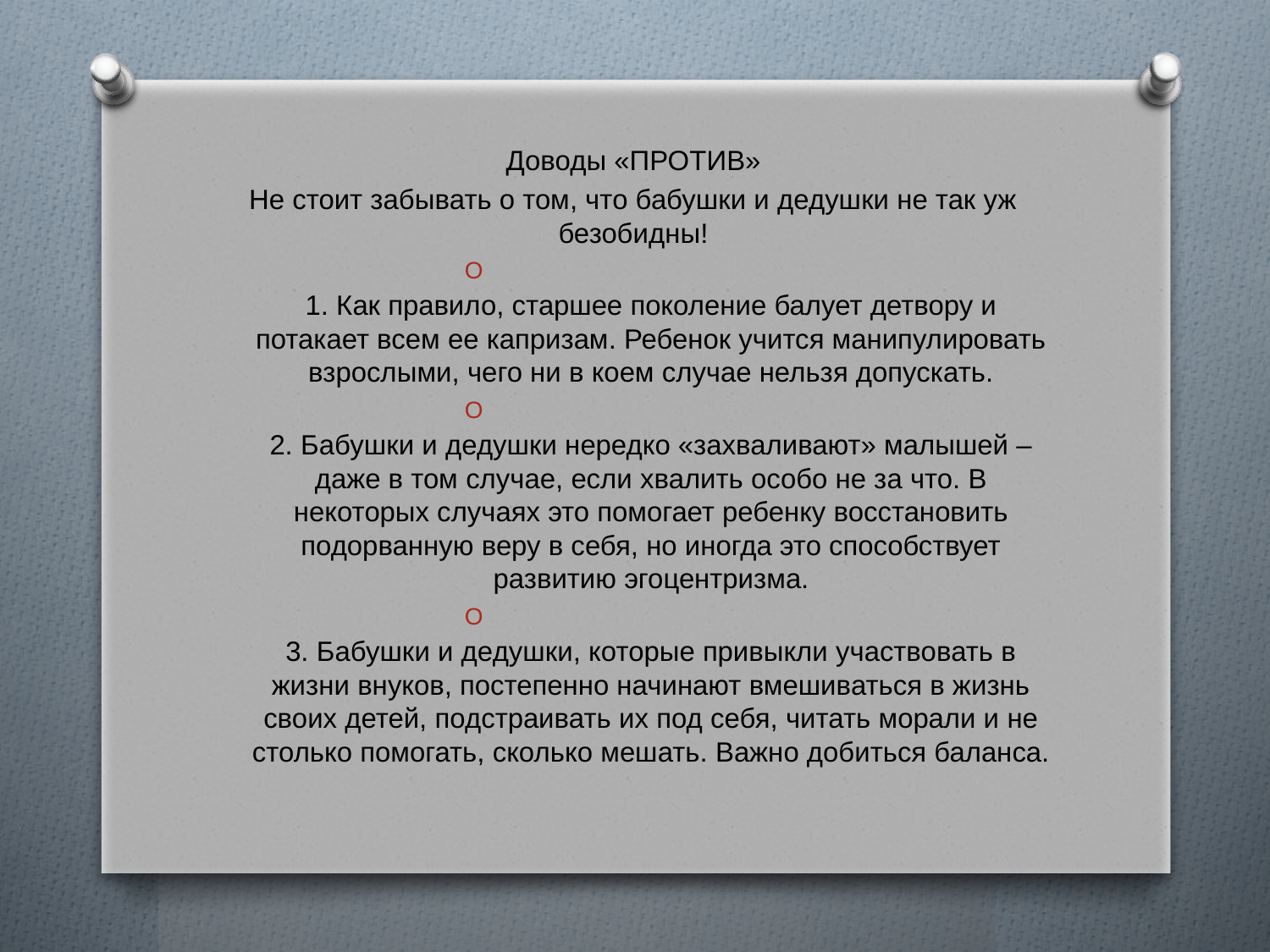

Доводы «ПРОТИВ»
Не стоит забывать о том, что бабушки и дедушки не так уж безобидны!
 
1. Как правило, старшее поколение балует детвору и потакает всем ее капризам. Ребенок учится манипулировать взрослыми, чего ни в коем случае нельзя допускать.
 
2. Бабушки и дедушки нередко «захваливают» малышей – даже в том случае, если хвалить особо не за что. В некоторых случаях это помогает ребенку восстановить подорванную веру в себя, но иногда это способствует развитию эгоцентризма.
 
3. Бабушки и дедушки, которые привыкли участвовать в жизни внуков, постепенно начинают вмешиваться в жизнь своих детей, подстраивать их под себя, читать морали и не столько помогать, сколько мешать. Важно добиться баланса.